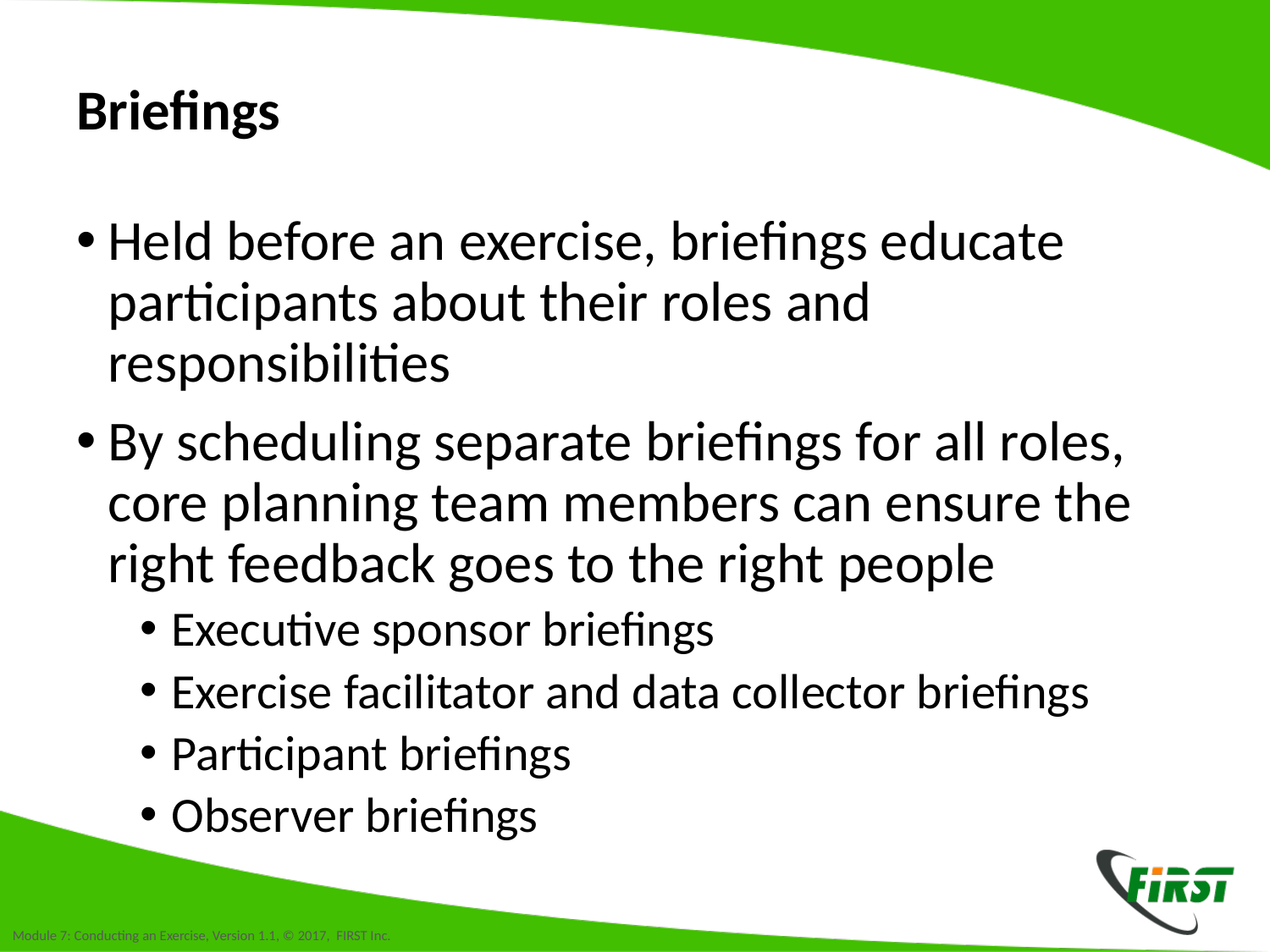

# Briefings
Held before an exercise, briefings educate participants about their roles and responsibilities
By scheduling separate briefings for all roles, core planning team members can ensure the right feedback goes to the right people
Executive sponsor briefings
Exercise facilitator and data collector briefings
Participant briefings
Observer briefings